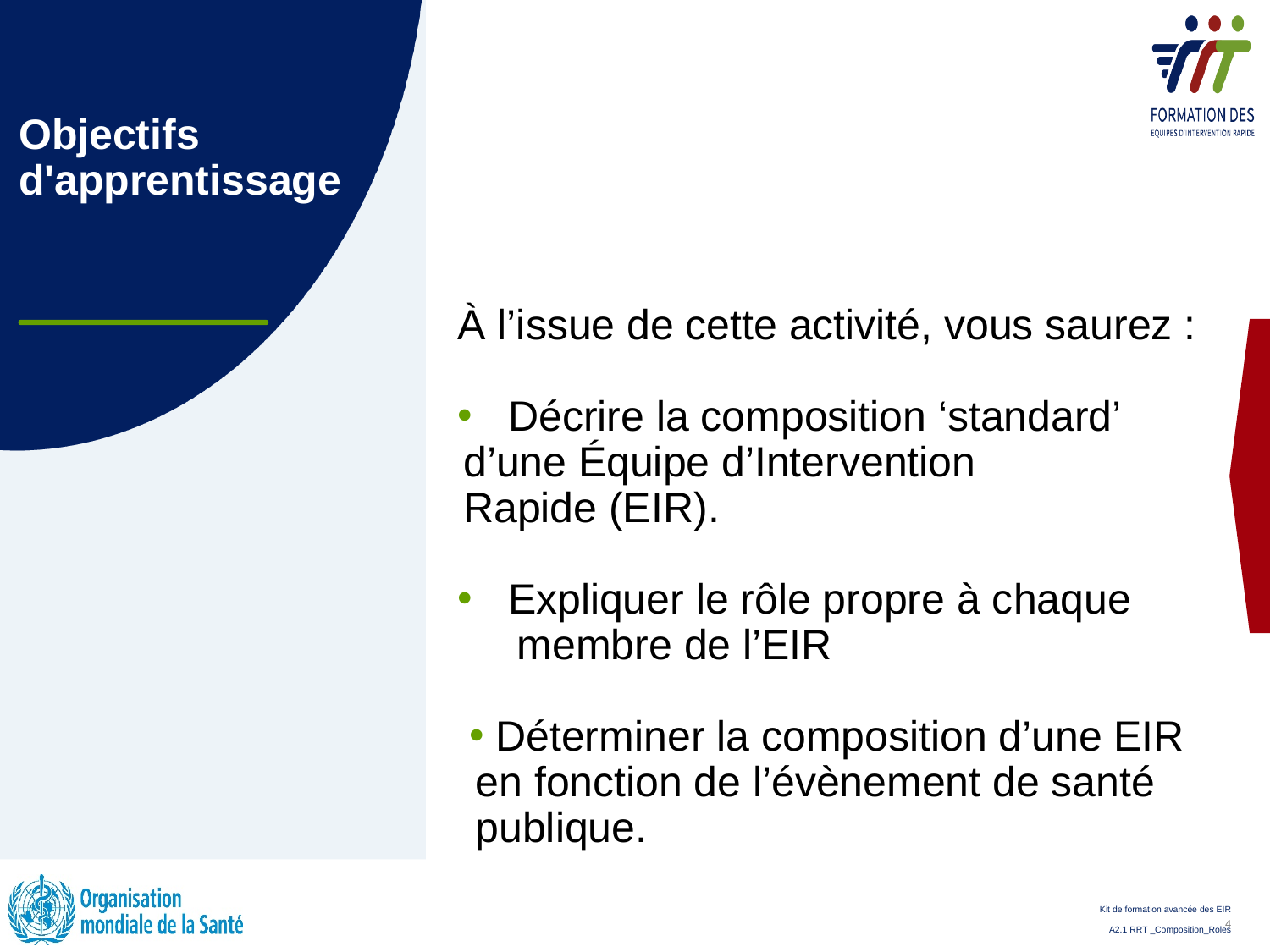

# Objectifs d'apprentissage

À l’issue de cette activité, vous saurez :

   Décrire la composition ‘standard’ d’une Équipe d’Intervention Rapide (EIR).

   Expliquer le rôle propre à chaque
     membre de l’EIR

 Déterminer la composition d’une EIR en fonction de l’évènement de santé publique.